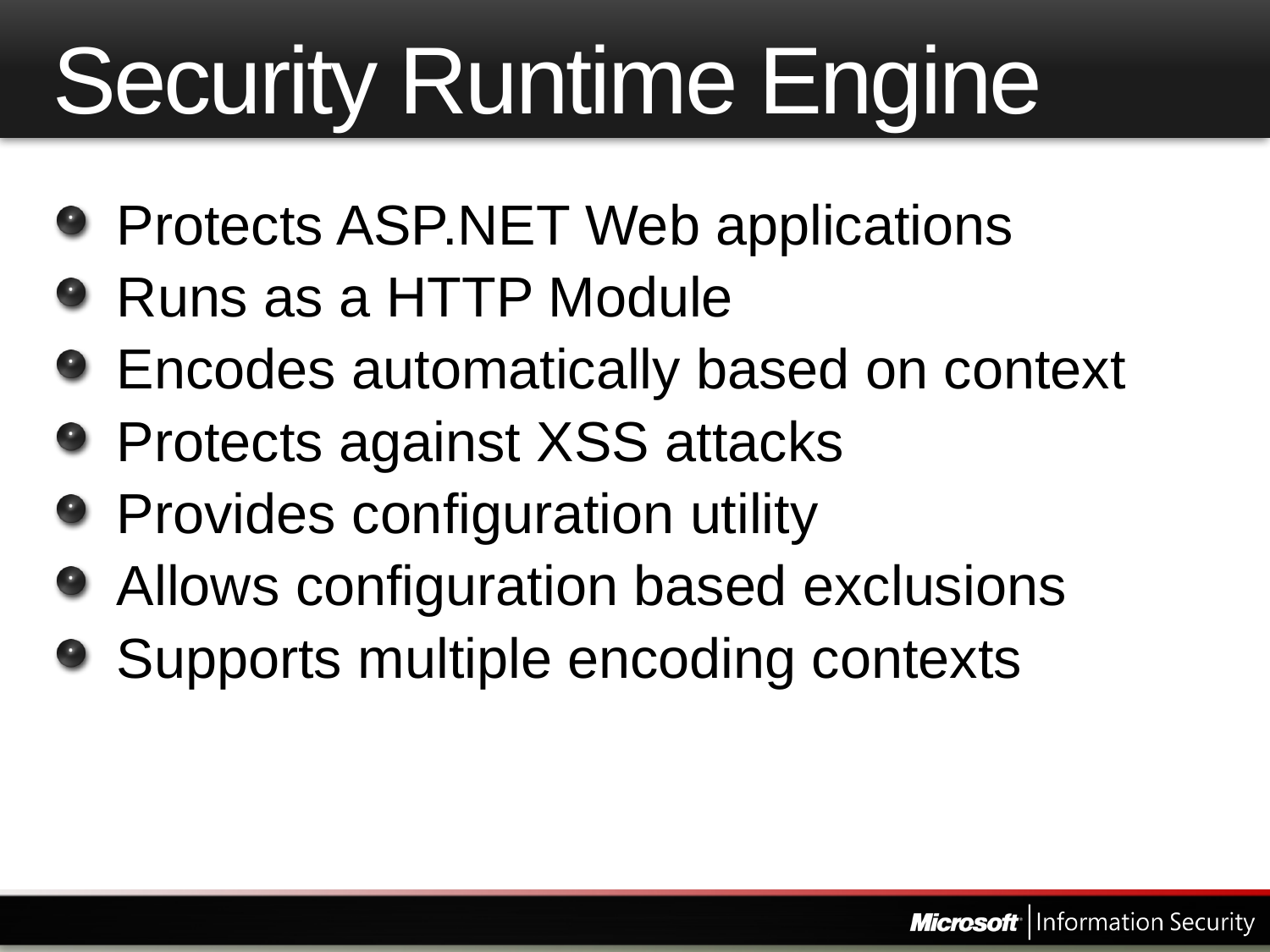

# Security Runtime Engine
Protects ASP.NET Web applications
Runs as a HTTP Module
Encodes automatically based on context
Protects against XSS attacks
Provides configuration utility
Allows configuration based exclusions
Supports multiple encoding contexts